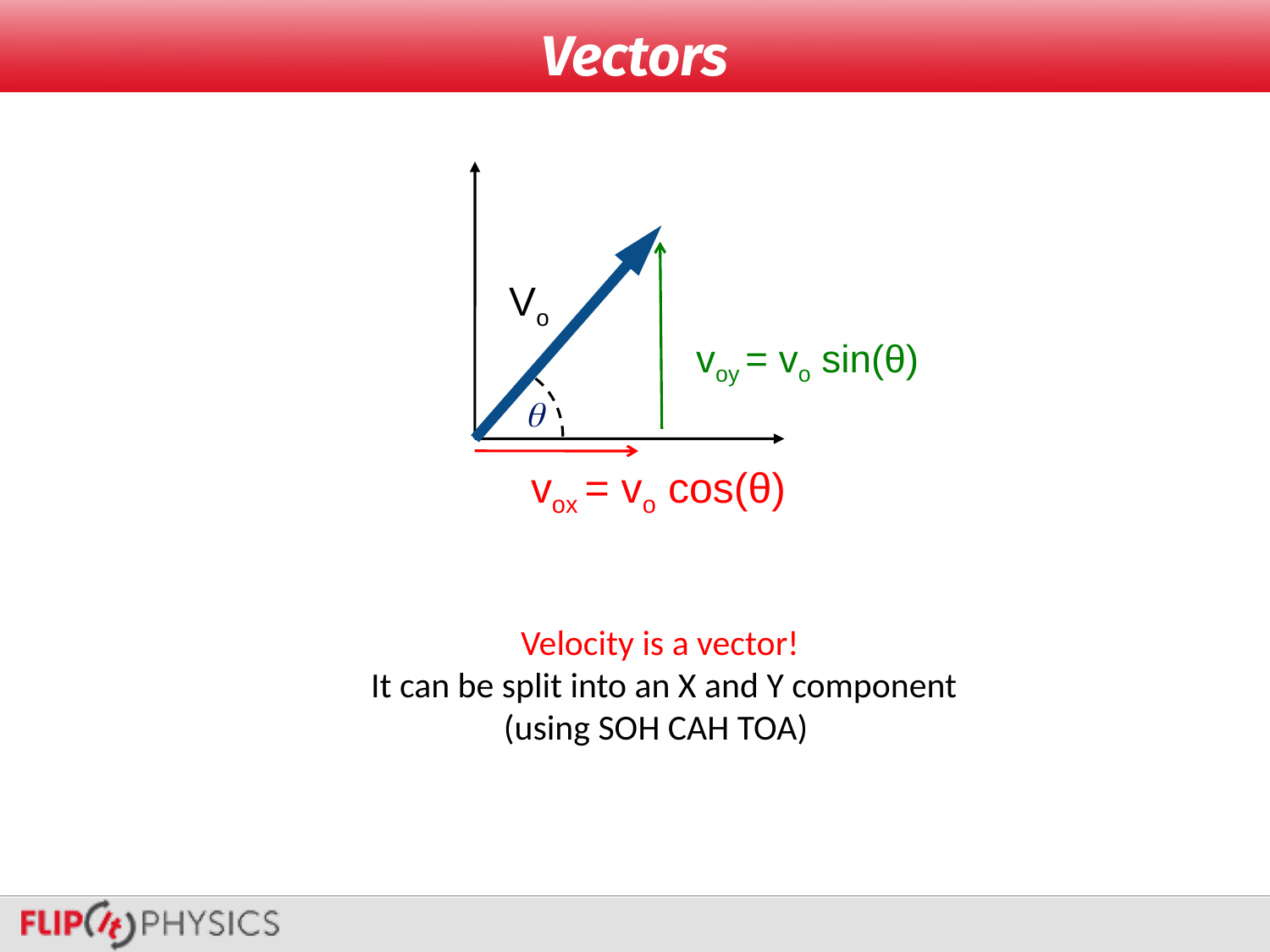

# Vectors

Vo
voy = vo sin(θ)

θ

vox = vo cos(θ)
Velocity is a vector!
 It can be split into an X and Y component
(using SOH CAH TOA)